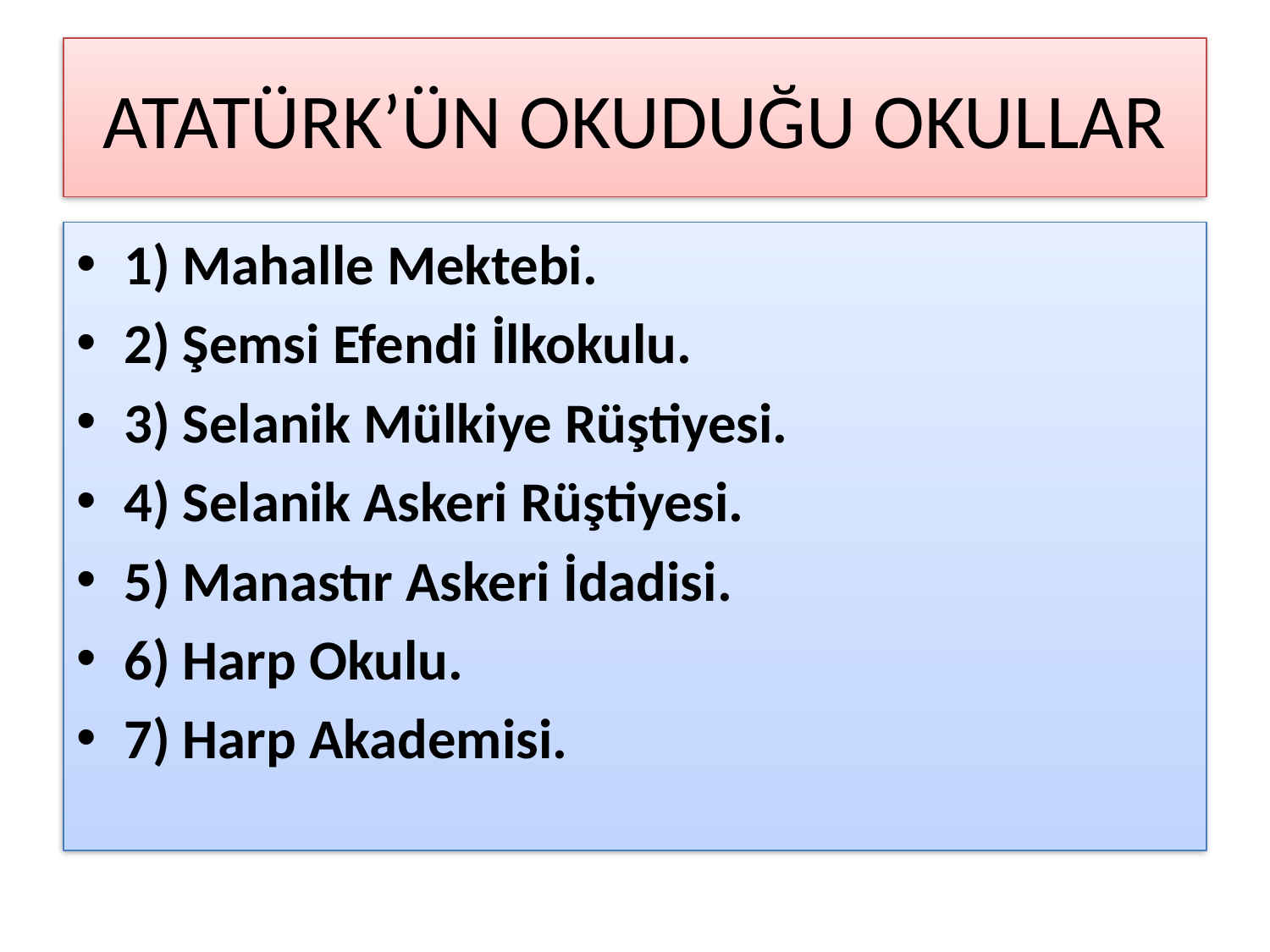

# ATATÜRK’ÜN OKUDUĞU OKULLAR
1) Mahalle Mektebi.
2) Şemsi Efendi İlkokulu.
3) Selanik Mülkiye Rüştiyesi.
4) Selanik Askeri Rüştiyesi.
5) Manastır Askeri İdadisi.
6) Harp Okulu.
7) Harp Akademisi.